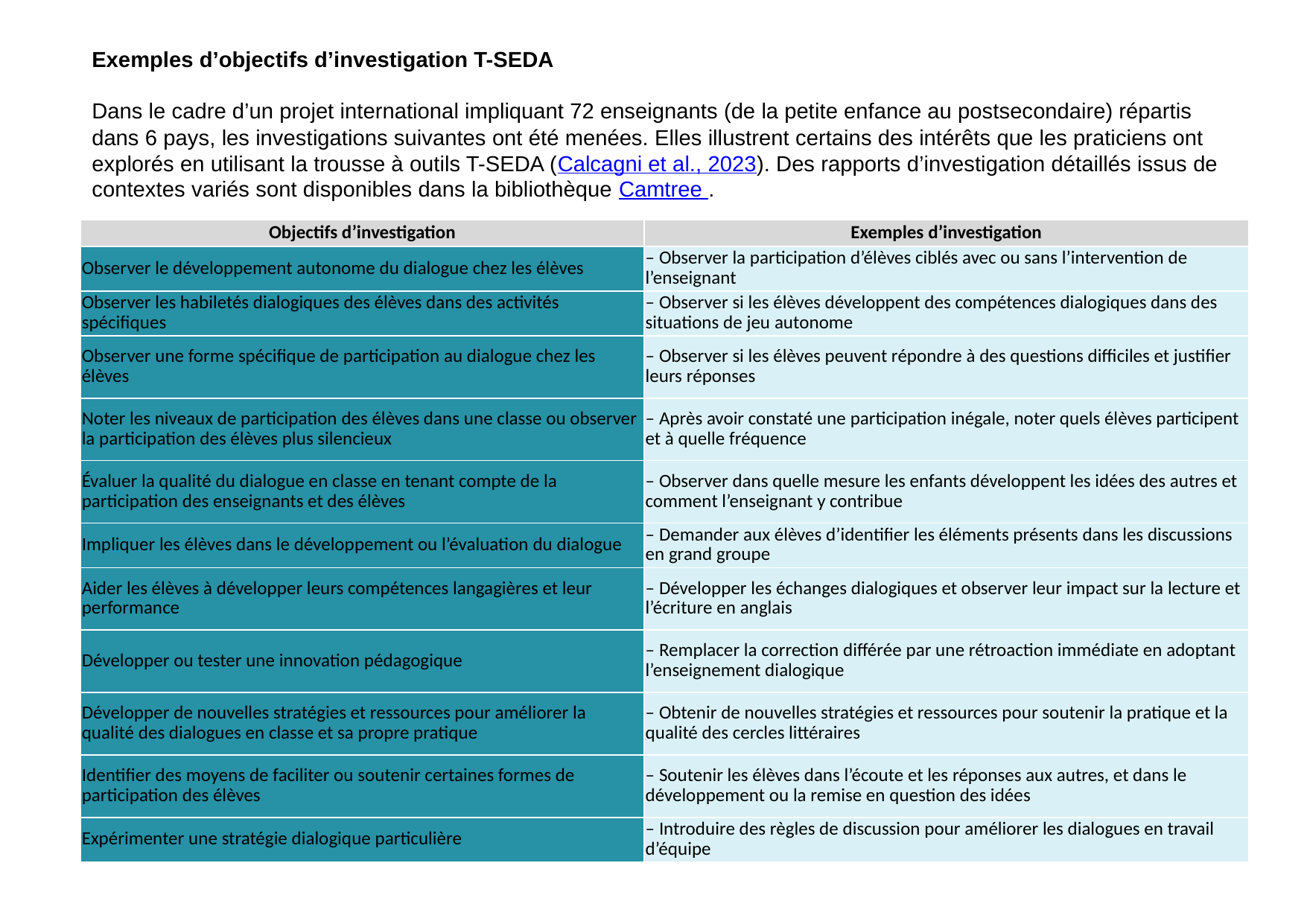

Exemples d’objectifs d’investigation T-SEDA

Dans le cadre d’un projet international impliquant 72 enseignants (de la petite enfance au postsecondaire) répartis dans 6 pays, les investigations suivantes ont été menées. Elles illustrent certains des intérêts que les praticiens ont explorés en utilisant la trousse à outils T-SEDA (Calcagni et al., 2023). Des rapports d’investigation détaillés issus de contextes variés sont disponibles dans la bibliothèque Camtree .
| Objectifs d’investigation | Exemples d’investigation |
| --- | --- |
| Observer le développement autonome du dialogue chez les élèves | – Observer la participation d’élèves ciblés avec ou sans l’intervention de l’enseignant |
| Observer les habiletés dialogiques des élèves dans des activités spécifiques | – Observer si les élèves développent des compétences dialogiques dans des situations de jeu autonome |
| Observer une forme spécifique de participation au dialogue chez les élèves | – Observer si les élèves peuvent répondre à des questions difficiles et justifier leurs réponses |
| Noter les niveaux de participation des élèves dans une classe ou observer la participation des élèves plus silencieux | – Après avoir constaté une participation inégale, noter quels élèves participent et à quelle fréquence |
| Évaluer la qualité du dialogue en classe en tenant compte de la participation des enseignants et des élèves | – Observer dans quelle mesure les enfants développent les idées des autres et comment l’enseignant y contribue |
| Impliquer les élèves dans le développement ou l’évaluation du dialogue | – Demander aux élèves d’identifier les éléments présents dans les discussions en grand groupe |
| Aider les élèves à développer leurs compétences langagières et leur performance | – Développer les échanges dialogiques et observer leur impact sur la lecture et l’écriture en anglais |
| Développer ou tester une innovation pédagogique | – Remplacer la correction différée par une rétroaction immédiate en adoptant l’enseignement dialogique |
| Développer de nouvelles stratégies et ressources pour améliorer la qualité des dialogues en classe et sa propre pratique | – Obtenir de nouvelles stratégies et ressources pour soutenir la pratique et la qualité des cercles littéraires |
| Identifier des moyens de faciliter ou soutenir certaines formes de participation des élèves | – Soutenir les élèves dans l’écoute et les réponses aux autres, et dans le développement ou la remise en question des idées |
| Expérimenter une stratégie dialogique particulière | – Introduire des règles de discussion pour améliorer les dialogues en travail d’équipe |